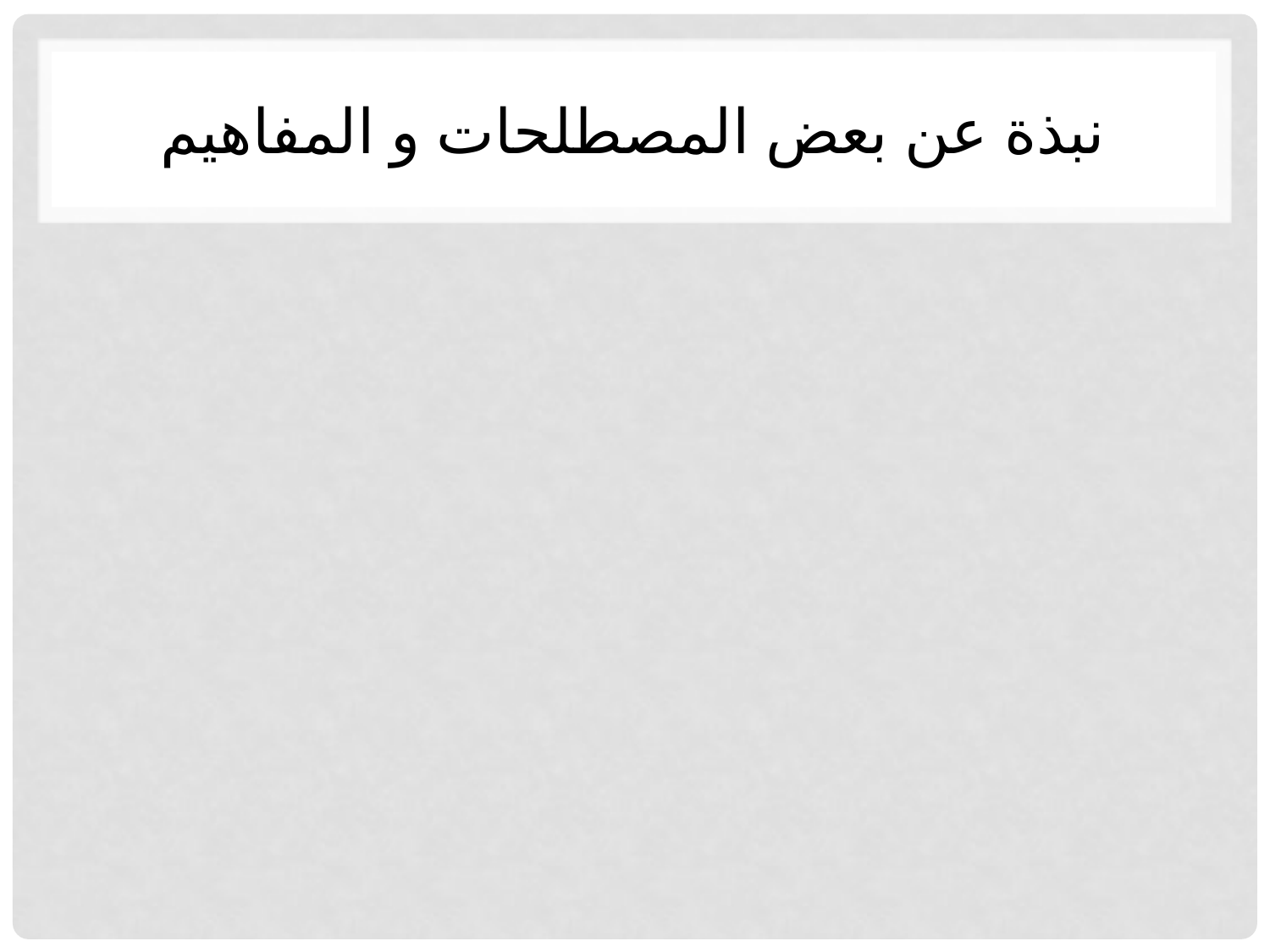

# نبذة عن بعض المصطلحات و المفاهيم